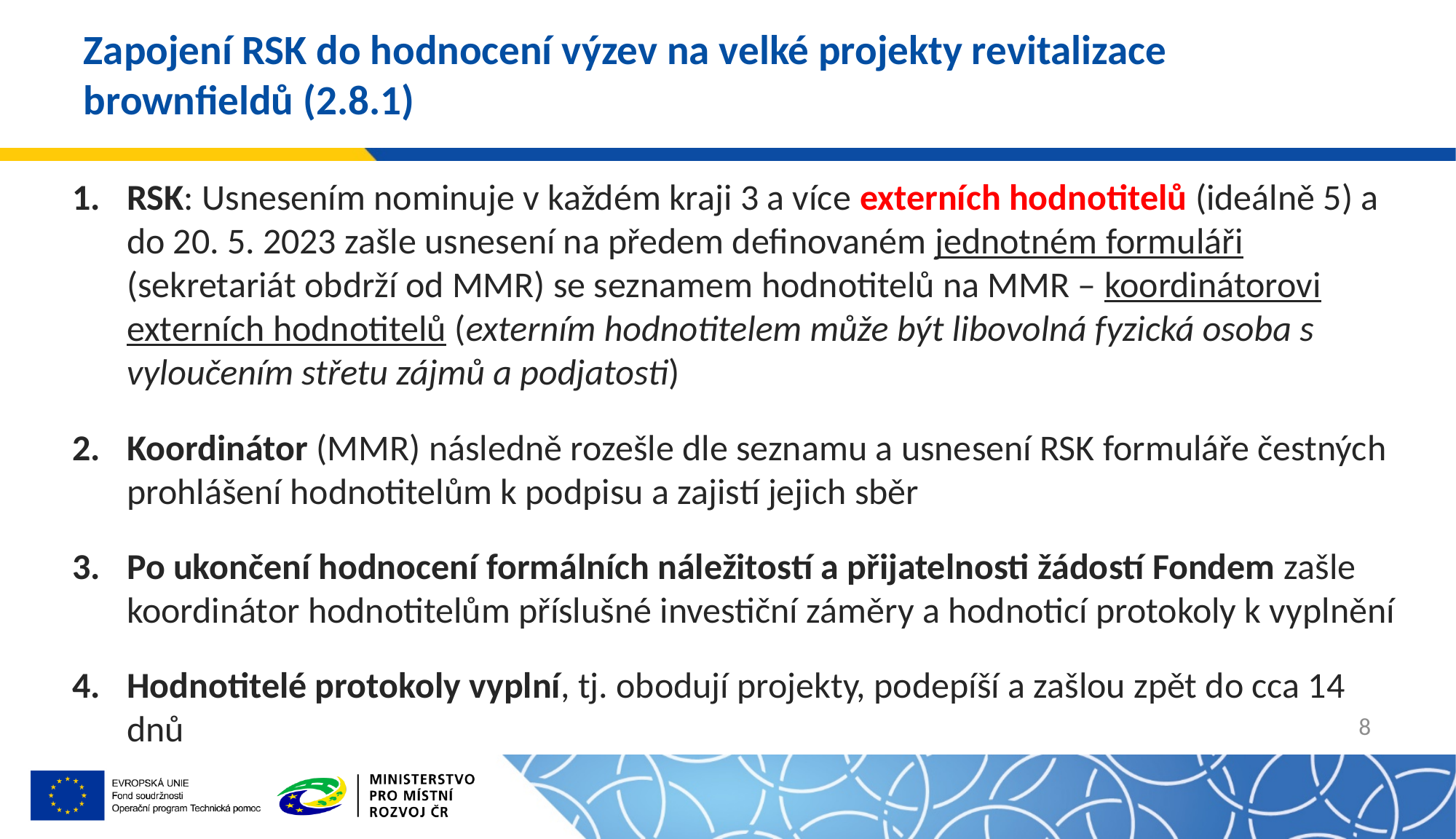

# Zapojení RSK do hodnocení výzev na velké projekty revitalizace brownfieldů (2.8.1)

RSK: Usnesením nominuje v každém kraji 3 a více externích hodnotitelů (ideálně 5) a do 20. 5. 2023 zašle usnesení na předem definovaném jednotném formuláři (sekretariát obdrží od MMR) se seznamem hodnotitelů na MMR – koordinátorovi externích hodnotitelů (externím hodnotitelem může být libovolná fyzická osoba s vyloučením střetu zájmů a podjatosti)
Koordinátor (MMR) následně rozešle dle seznamu a usnesení RSK formuláře čestných prohlášení hodnotitelům k podpisu a zajistí jejich sběr
Po ukončení hodnocení formálních náležitostí a přijatelnosti žádostí Fondem zašle koordinátor hodnotitelům příslušné investiční záměry a hodnoticí protokoly k vyplnění
Hodnotitelé protokoly vyplní, tj. obodují projekty, podepíší a zašlou zpět do cca 14 dnů

8